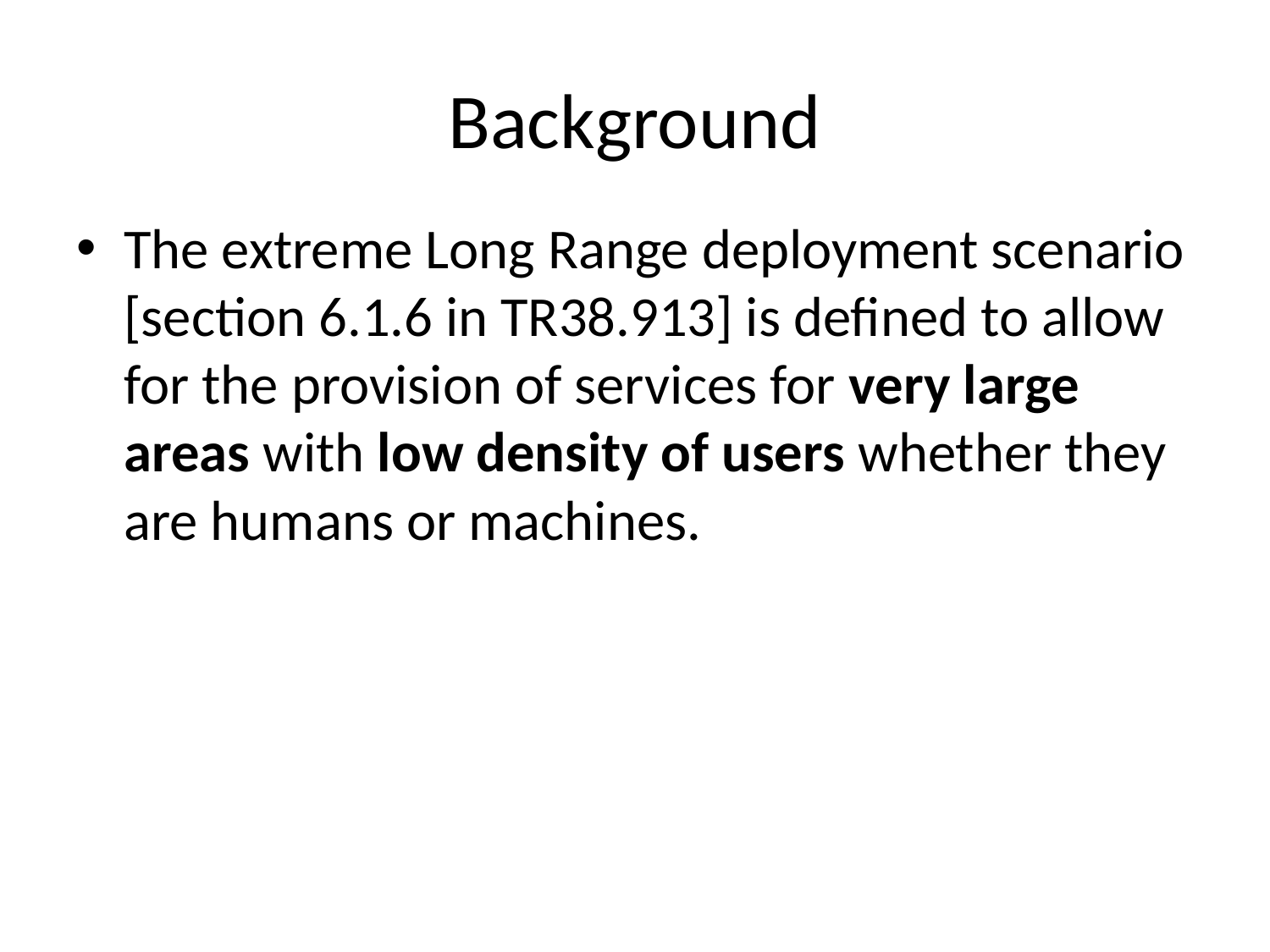

# Background
The extreme Long Range deployment scenario [section 6.1.6 in TR38.913] is defined to allow for the provision of services for very large areas with low density of users whether they are humans or machines.